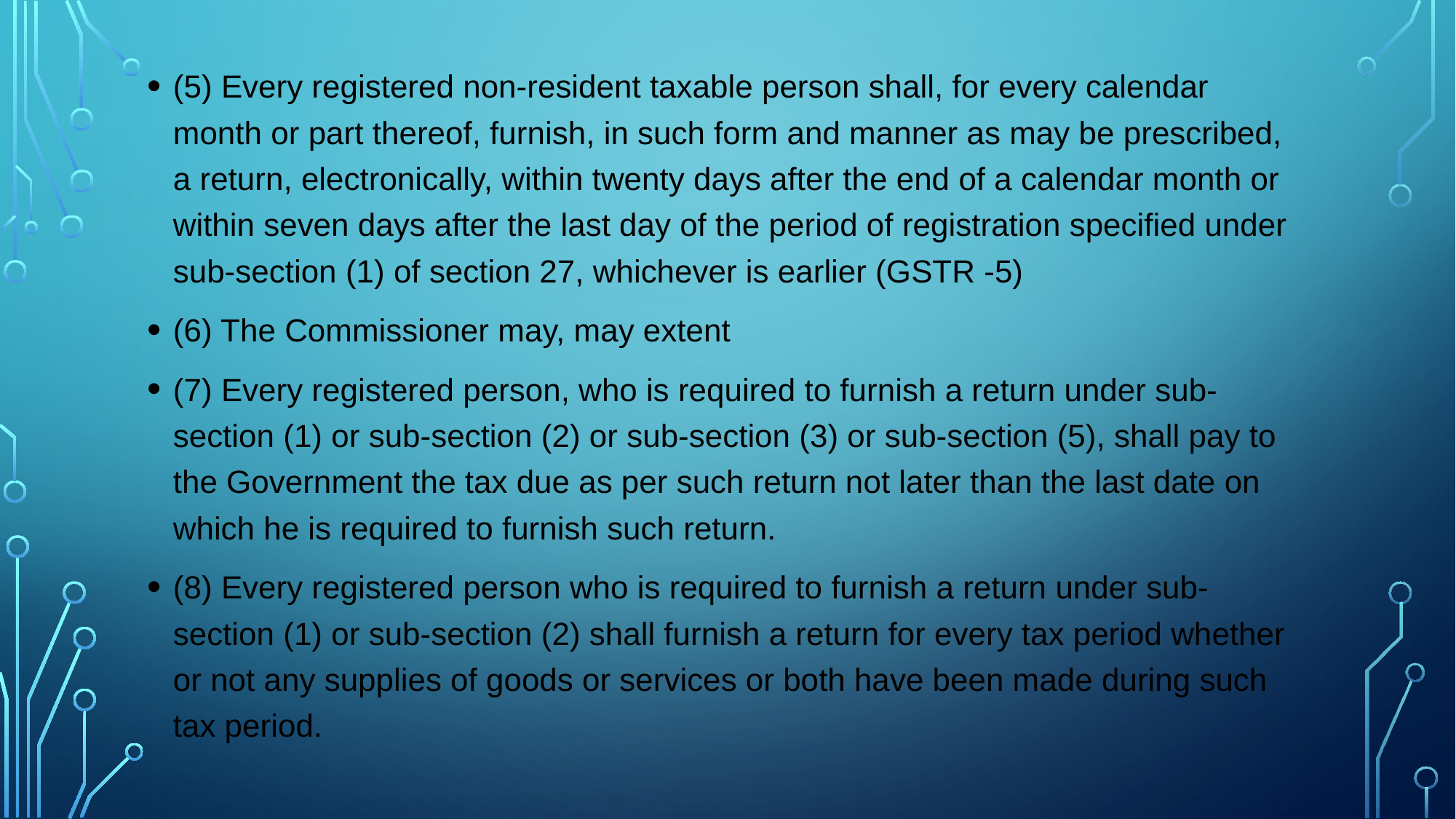

(5) Every registered non-resident taxable person shall, for every calendar month or part thereof, furnish, in such form and manner as may be prescribed, a return, electronically, within twenty days after the end of a calendar month or within seven days after the last day of the period of registration specified under sub-section (1) of section 27, whichever is earlier (GSTR -5)
(6) The Commissioner may, may extent
(7) Every registered person, who is required to furnish a return under sub-section (1) or sub-section (2) or sub-section (3) or sub-section (5), shall pay to the Government the tax due as per such return not later than the last date on which he is required to furnish such return.
(8) Every registered person who is required to furnish a return under sub-section (1) or sub-section (2) shall furnish a return for every tax period whether or not any supplies of goods or services or both have been made during such tax period.